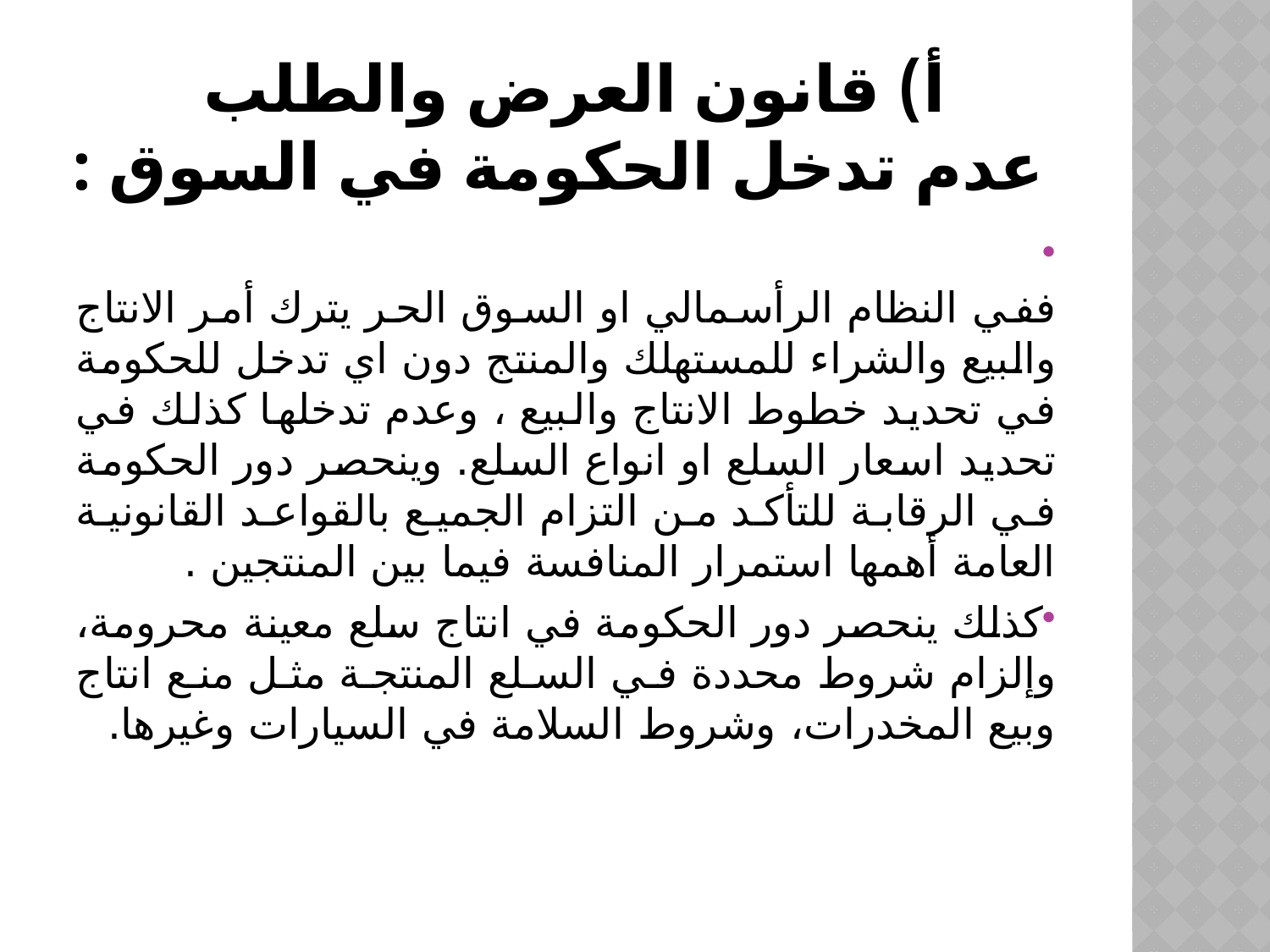

# أ‌) قانون العرض والطلب عدم تدخل الحكومة في السوق :
ففي النظام الرأسمالي او السوق الحر يترك أمر الانتاج والبيع والشراء للمستهلك والمنتج دون اي تدخل للحكومة في تحديد خطوط الانتاج والبيع ، وعدم تدخلها كذلك في تحديد اسعار السلع او انواع السلع. وينحصر دور الحكومة في الرقابة للتأكد من التزام الجميع بالقواعد القانونية العامة أهمها استمرار المنافسة فيما بين المنتجين .
كذلك ينحصر دور الحكومة في انتاج سلع معينة محرومة، وإلزام شروط محددة في السلع المنتجة مثل منع انتاج وبيع المخدرات، وشروط السلامة في السيارات وغيرها.